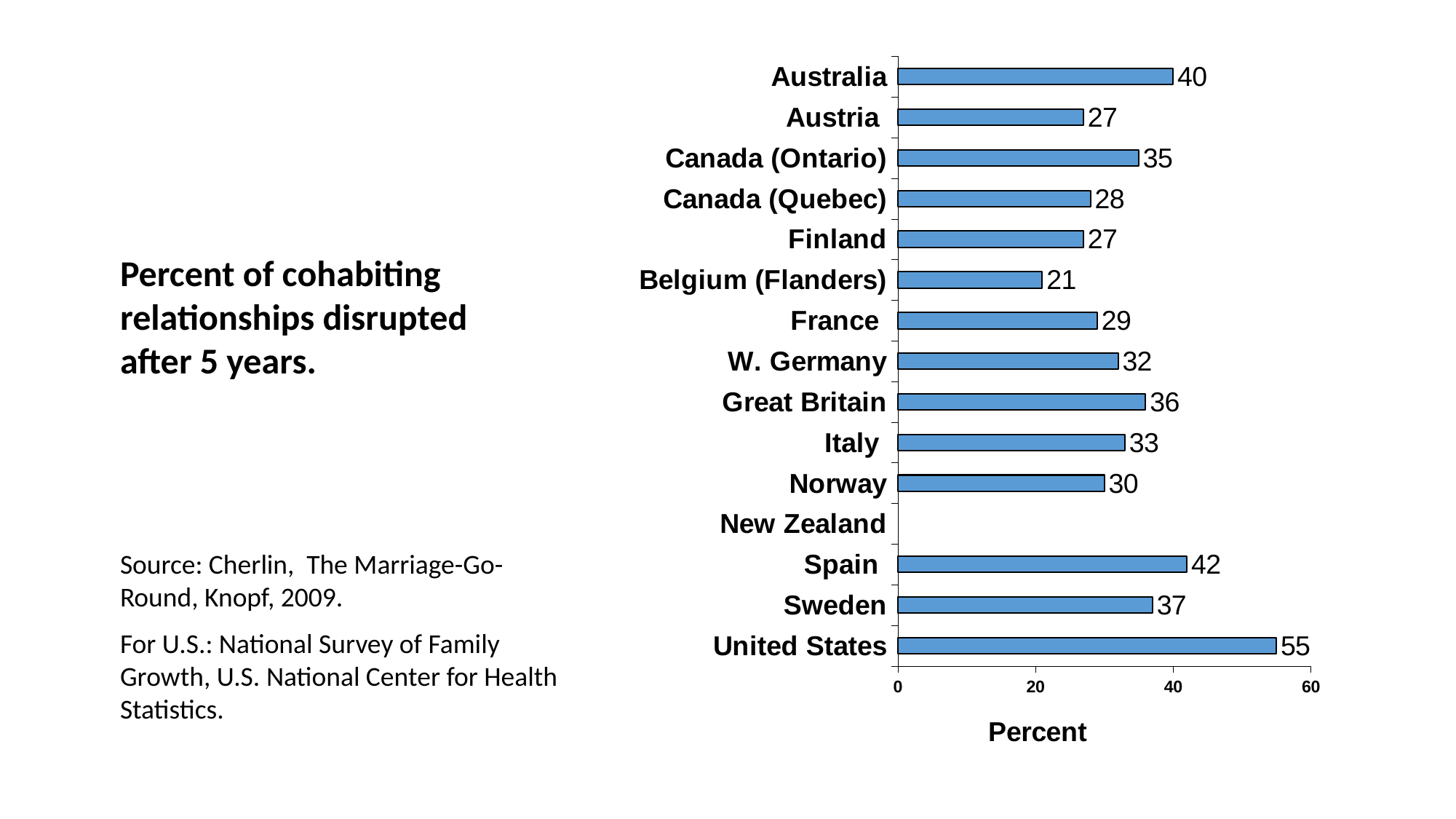

### Chart

| Category | Two or more |
|---|---|
| United States | 55.0 |
| Sweden | 37.0 |
| Spain  | 42.0 |
| New Zealand | None |
| Norway | 30.0 |
| Italy  | 33.0 |
| Great Britain | 36.0 |
| W. Germany | 32.0 |
| France  | 29.0 |
| Belgium (Flanders) | 21.0 |
| Finland | 27.0 |
| Canada (Quebec) | 28.0 |
| Canada (Ontario) | 35.0 |
| Austria  | 27.0 |
| Australia | 40.0 |
Percent of cohabiting relationships disrupted after 5 years.
Source: Cherlin,  The Marriage-Go-Round, Knopf, 2009.
For U.S.: National Survey of Family Growth, U.S. National Center for Health Statistics.